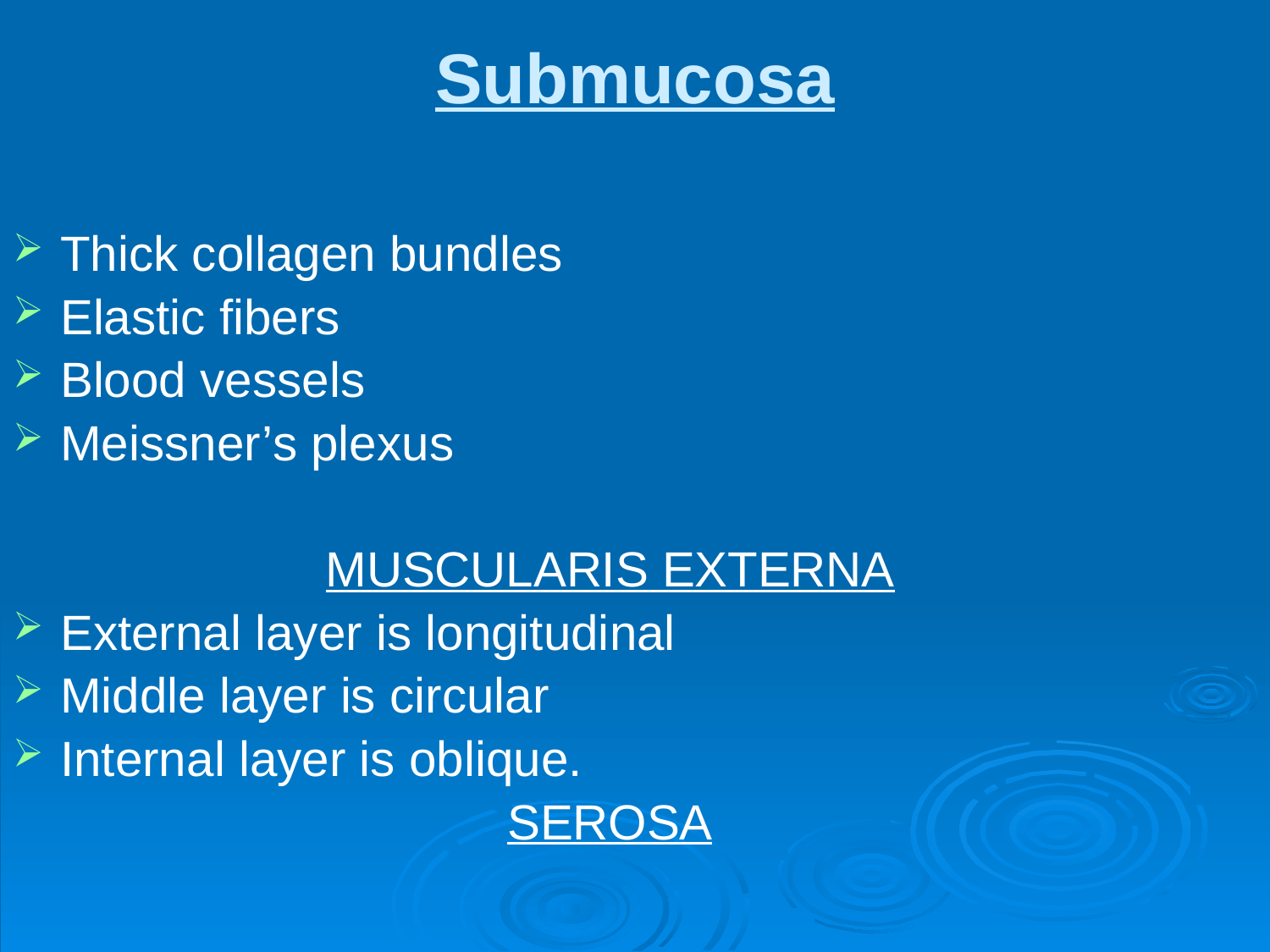

# Submucosa
Thick collagen bundles
Elastic fibers
Blood vessels
Meissner’s plexus

 MUSCULARIS EXTERNA
External layer is longitudinal
Middle layer is circular
Internal layer is oblique.
 SEROSA